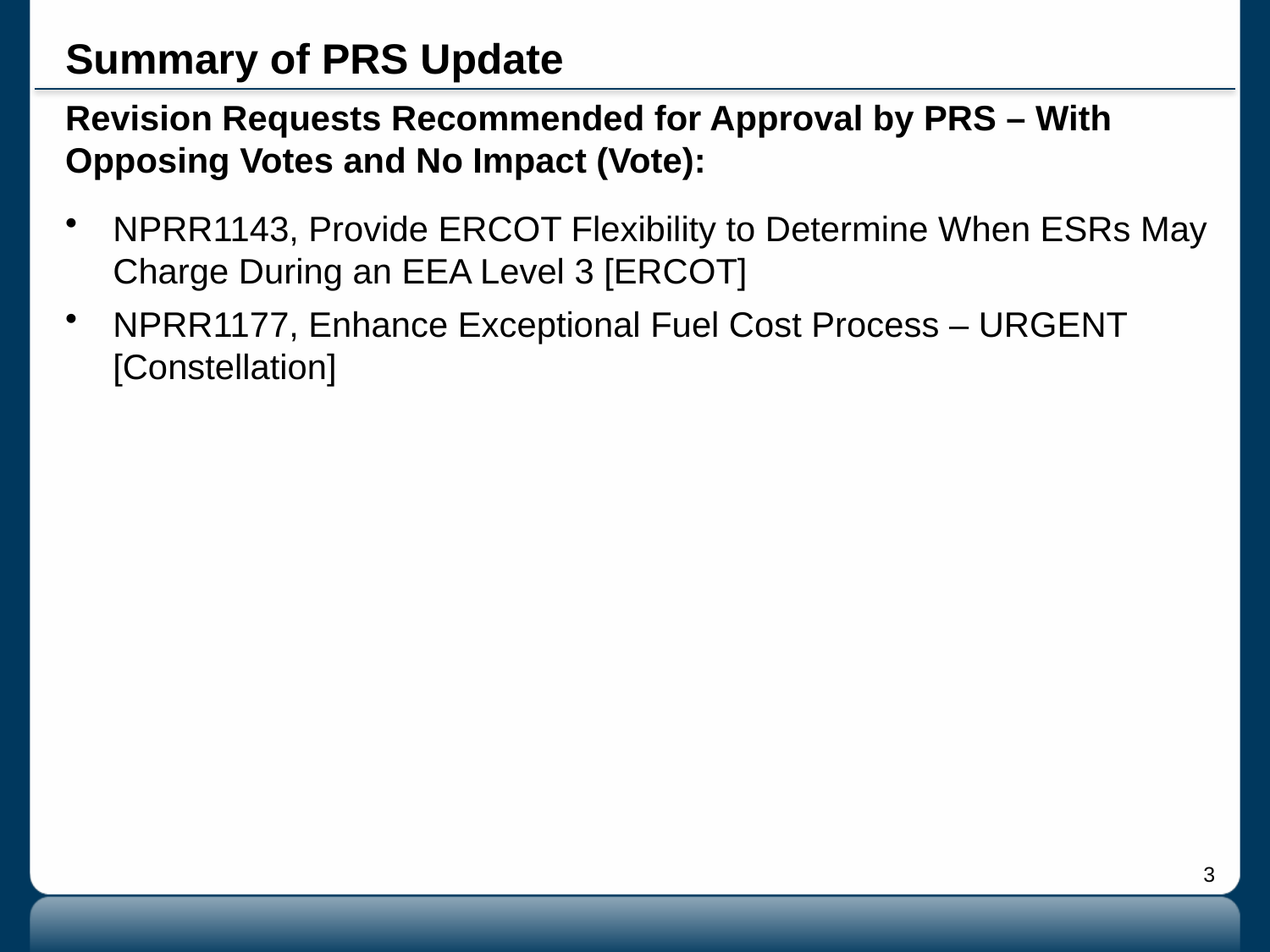

# Summary of PRS Update
Revision Requests Recommended for Approval by PRS – With Opposing Votes and No Impact (Vote):
NPRR1143, Provide ERCOT Flexibility to Determine When ESRs May Charge During an EEA Level 3 [ERCOT]
NPRR1177, Enhance Exceptional Fuel Cost Process – URGENT  [Constellation]